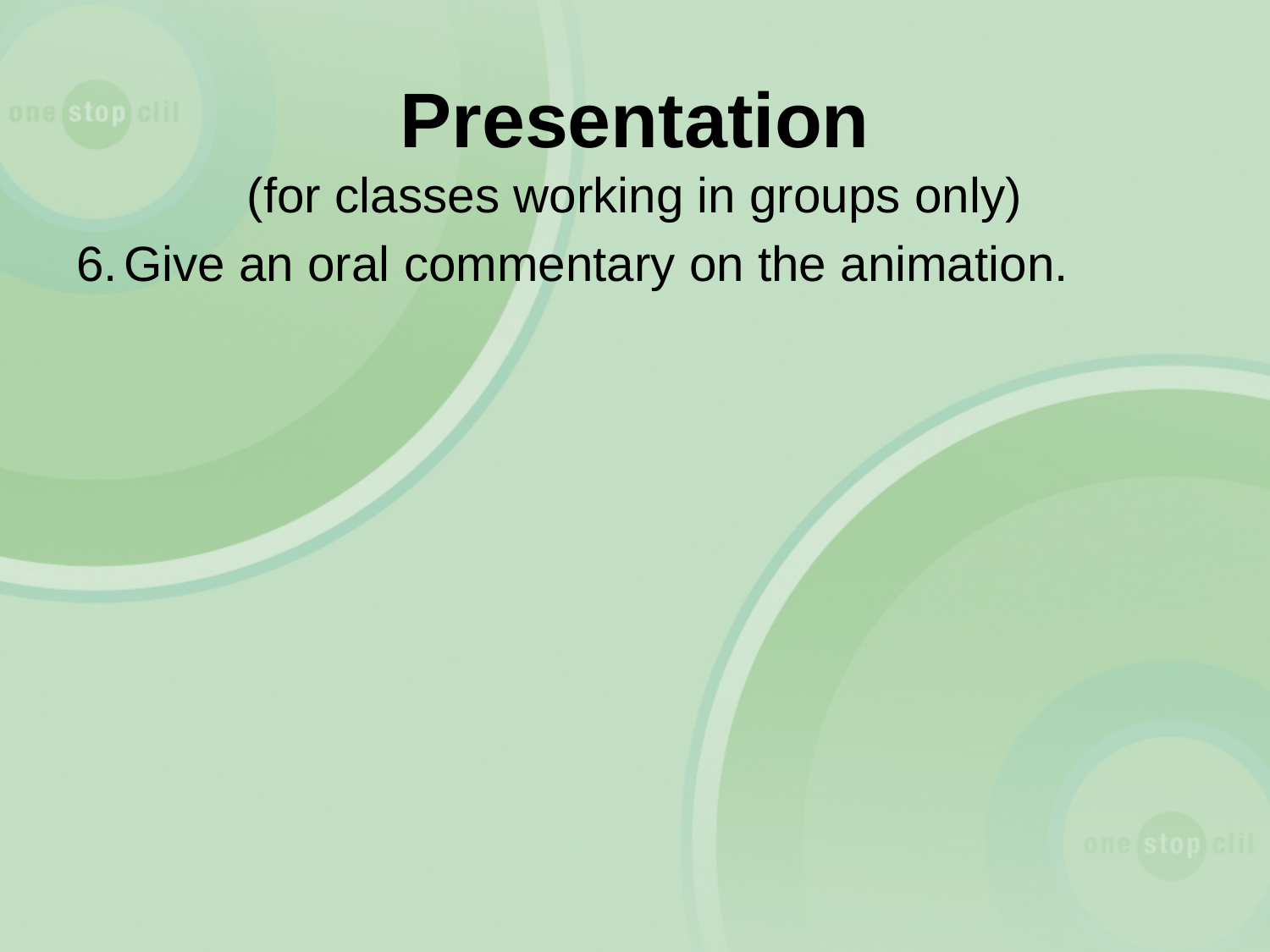

# Presentation (for classes working in groups only)
6.	Give an oral commentary on the animation.